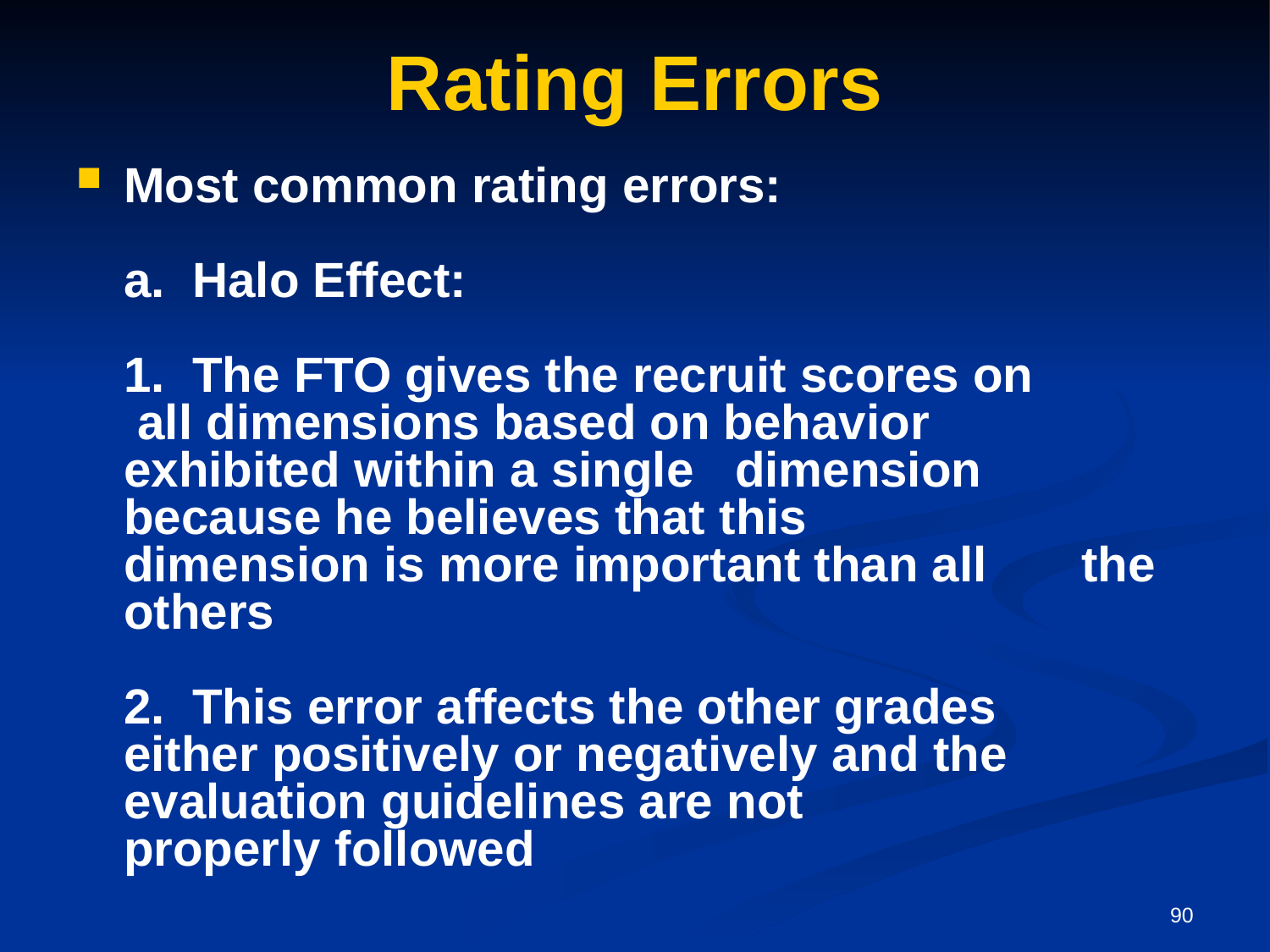

# Rating Errors
Most common rating errors:

	a.  Halo Effect:

	1.  The FTO gives the recruit scores on 	     all dimensions based on behavior 	     exhibited within a single   dimension 	    because he believes that this 		     dimension is more important than all 	     the others

	2.  This error affects the other grades 	       either positively or negatively and the       evaluation guidelines are not 	     	      properly followed

90